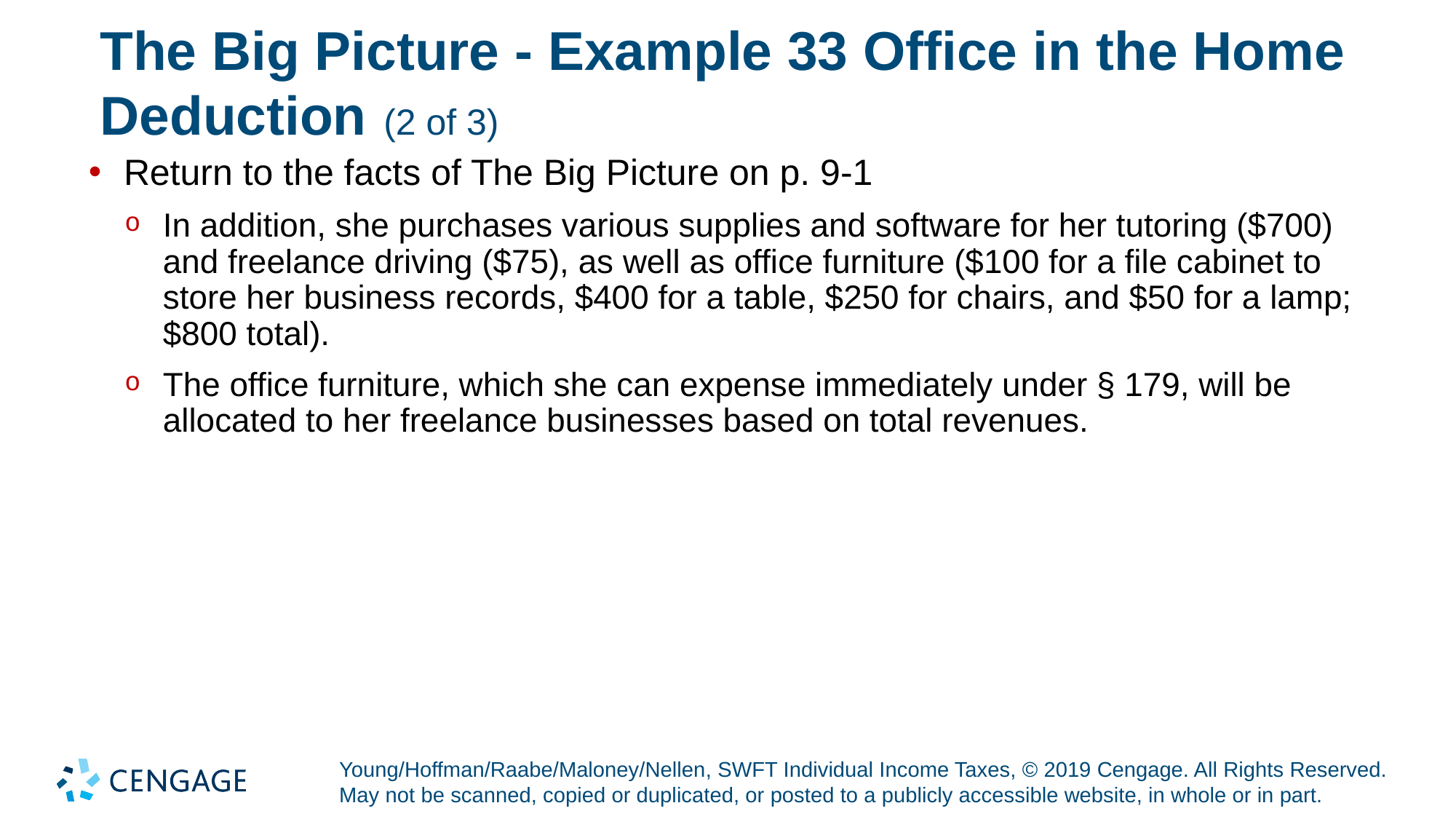

# The Big Picture - Example 33 Office in the Home Deduction (2 of 3)
Return to the facts of The Big Picture on p. 9-1
In addition, she purchases various supplies and software for her tutoring ($700) and freelance driving ($75), as well as office furniture ($100 for a file cabinet to store her business records, $400 for a table, $250 for chairs, and $50 for a lamp; $800 total).
The office furniture, which she can expense immediately under § 179, will be allocated to her freelance businesses based on total revenues.